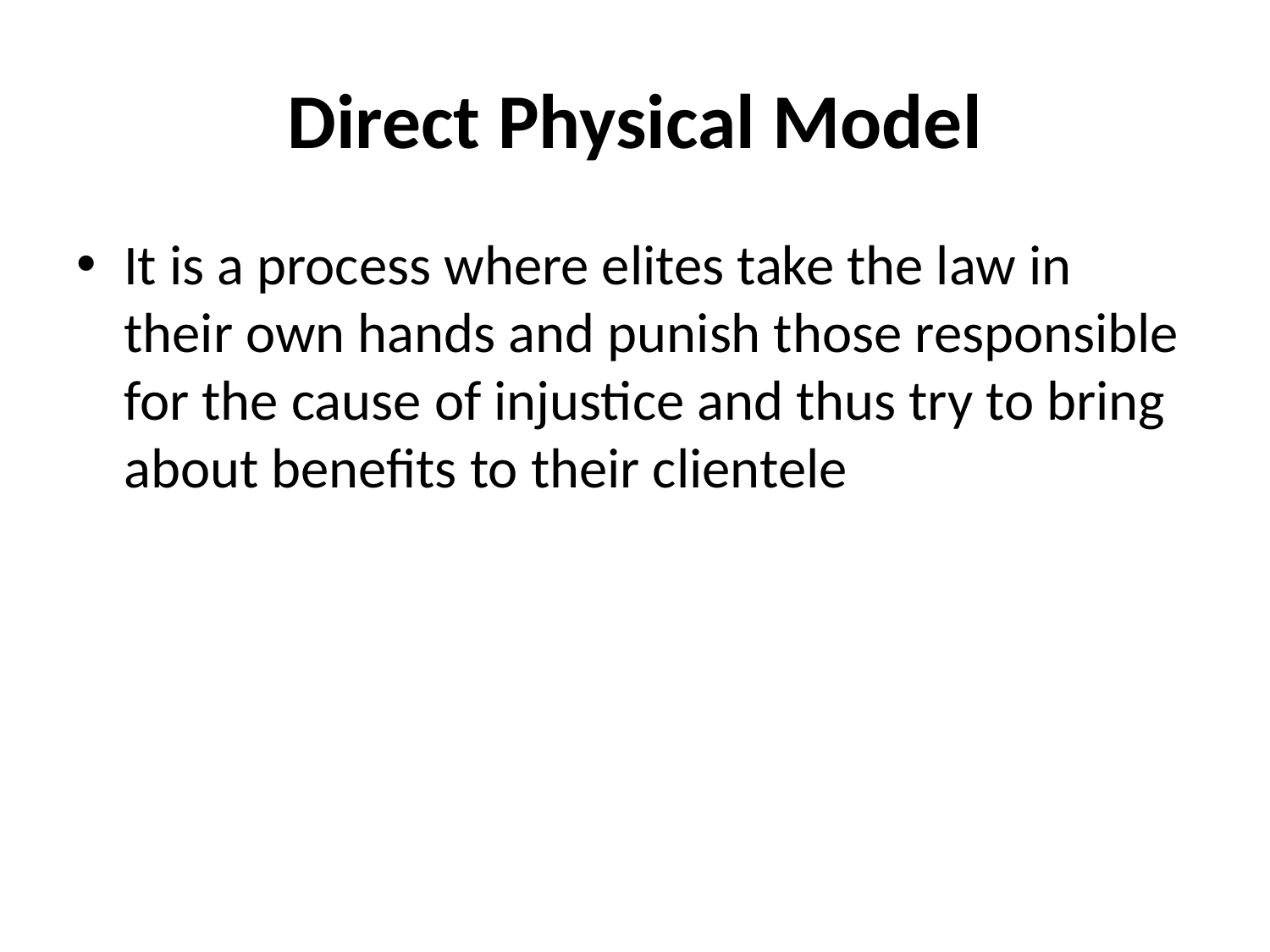

# Direct Physical Model
It is a process where elites take the law in their own hands and punish those responsible for the cause of injustice and thus try to bring about benefits to their clientele